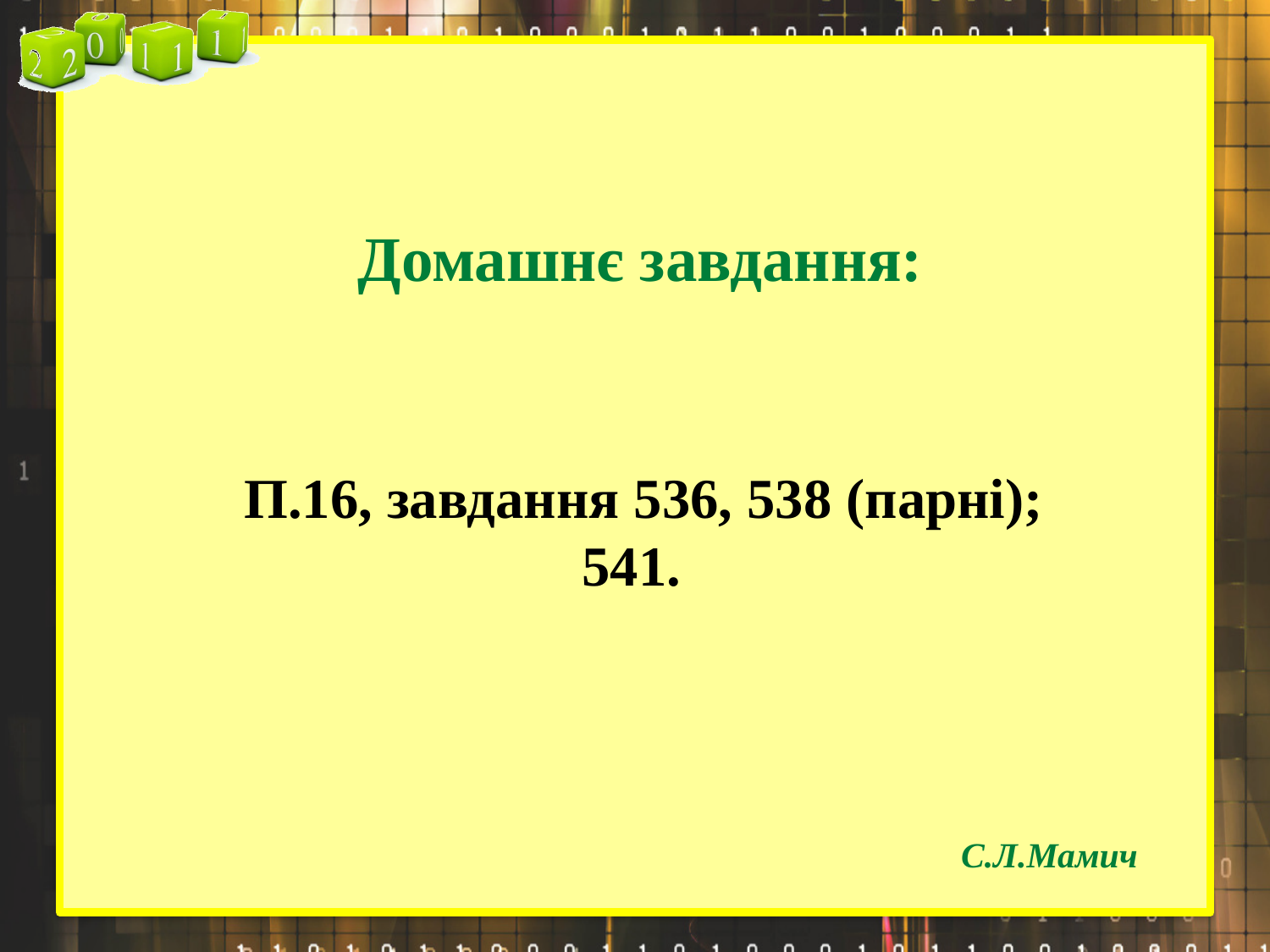

Домашнє завдання:
П.16, завдання 536, 538 (парні); 541.
С.Л.Мамич